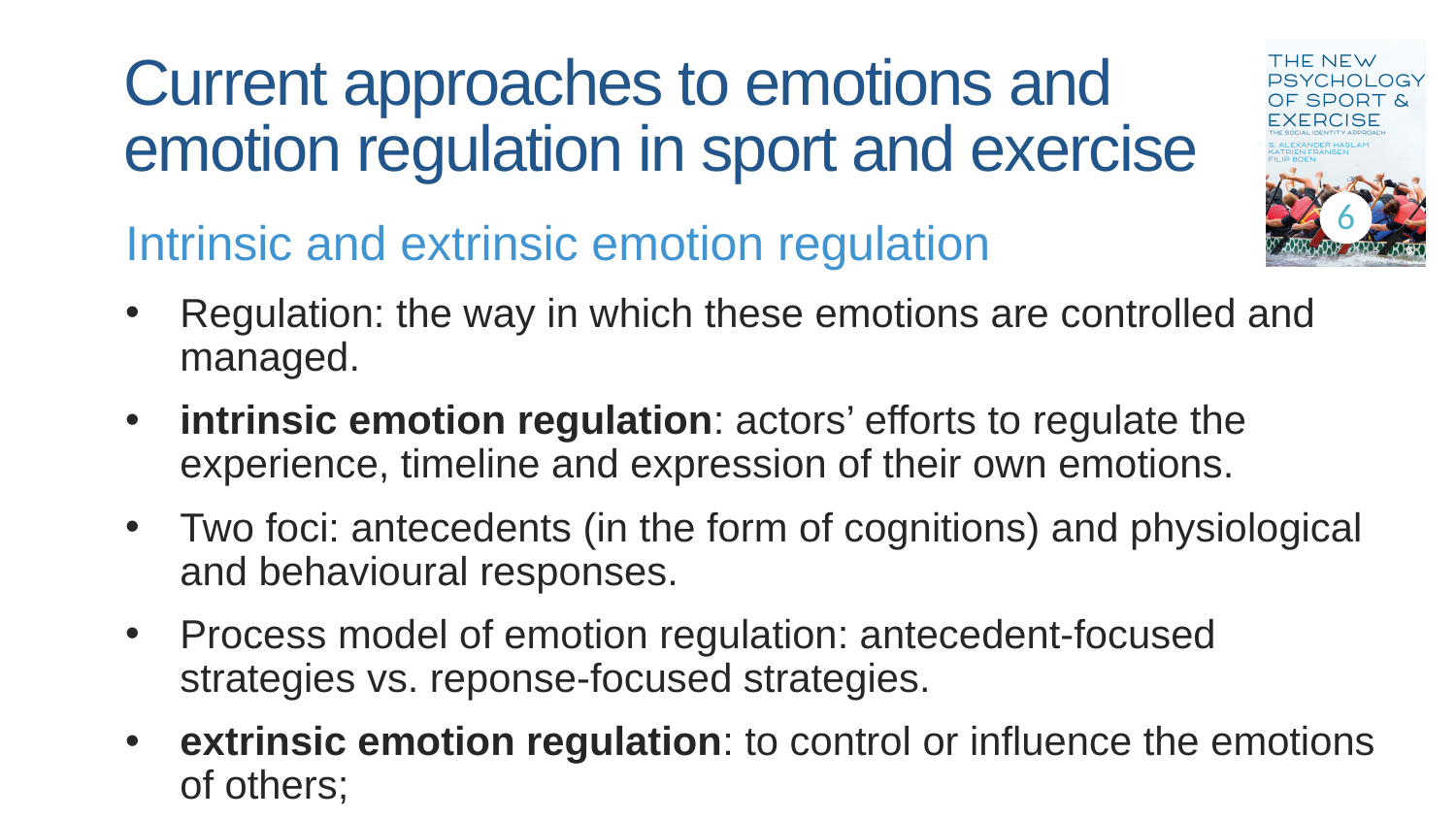

# Current approaches to emotions and emotion regulation in sport and exercise
6
Intrinsic and extrinsic emotion regulation
Regulation: the way in which these emotions are controlled and managed.
intrinsic emotion regulation: actors’ efforts to regulate the experience, timeline and expression of their own emotions.
Two foci: antecedents (in the form of cognitions) and physiological and behavioural responses.
Process model of emotion regulation: antecedent-focused strategies vs. reponse-focused strategies.
extrinsic emotion regulation: to control or influence the emotions of others;